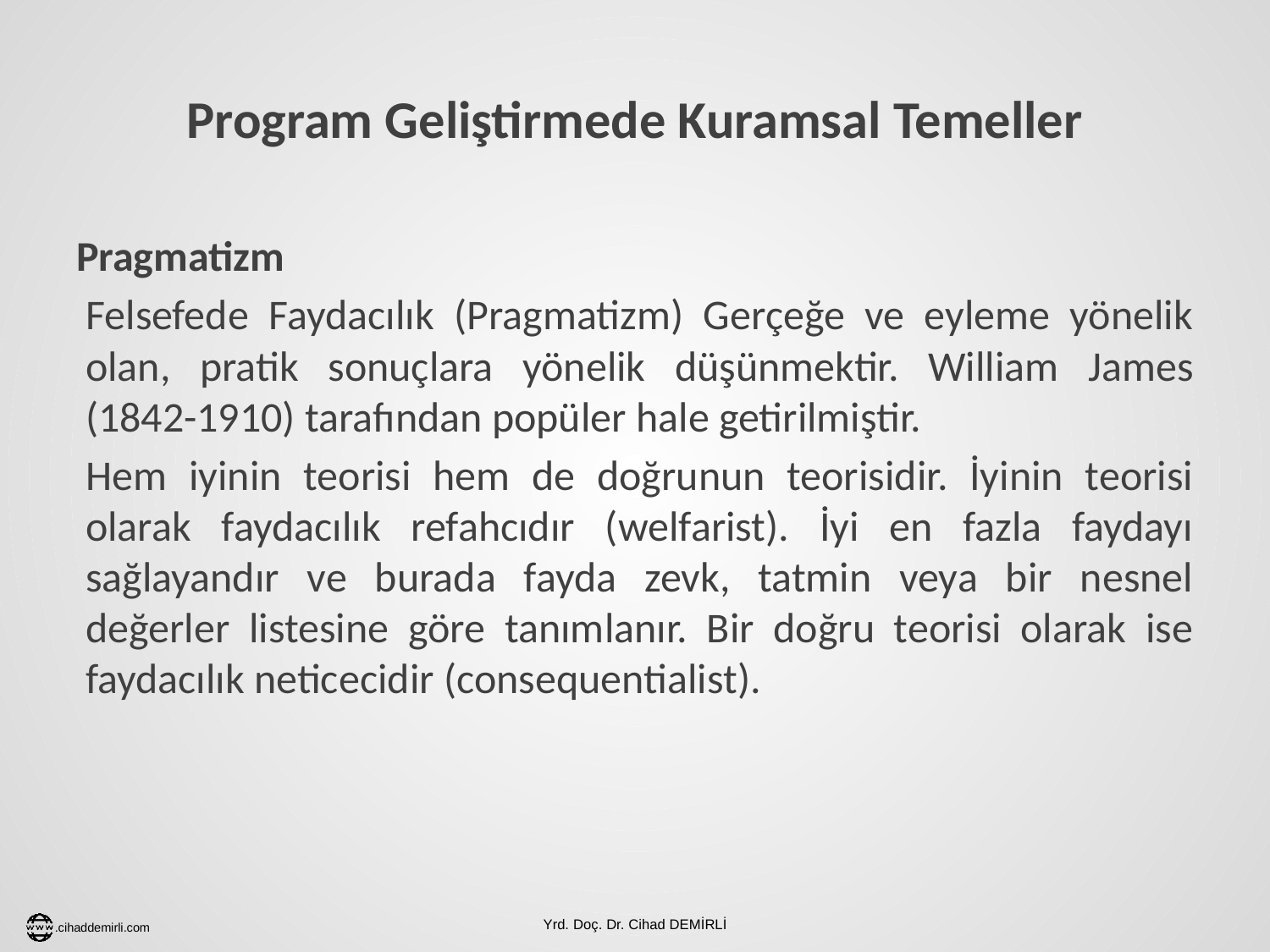

# Program Geliştirmede Kuramsal Temeller
Pragmatizm
Felsefede Faydacılık (Pragmatizm) Gerçeğe ve eyleme yönelik olan, pratik sonuçlara yönelik düşünmektir. William James (1842-1910) tarafından popüler hale getirilmiştir.
Hem iyinin teorisi hem de doğrunun teorisidir. İyinin teorisi olarak faydacılık refahcıdır (welfarist). İyi en fazla faydayı sağlayandır ve burada fayda zevk, tatmin veya bir nesnel değerler listesine göre tanımlanır. Bir doğru teorisi olarak ise faydacılık neticecidir (consequentialist).